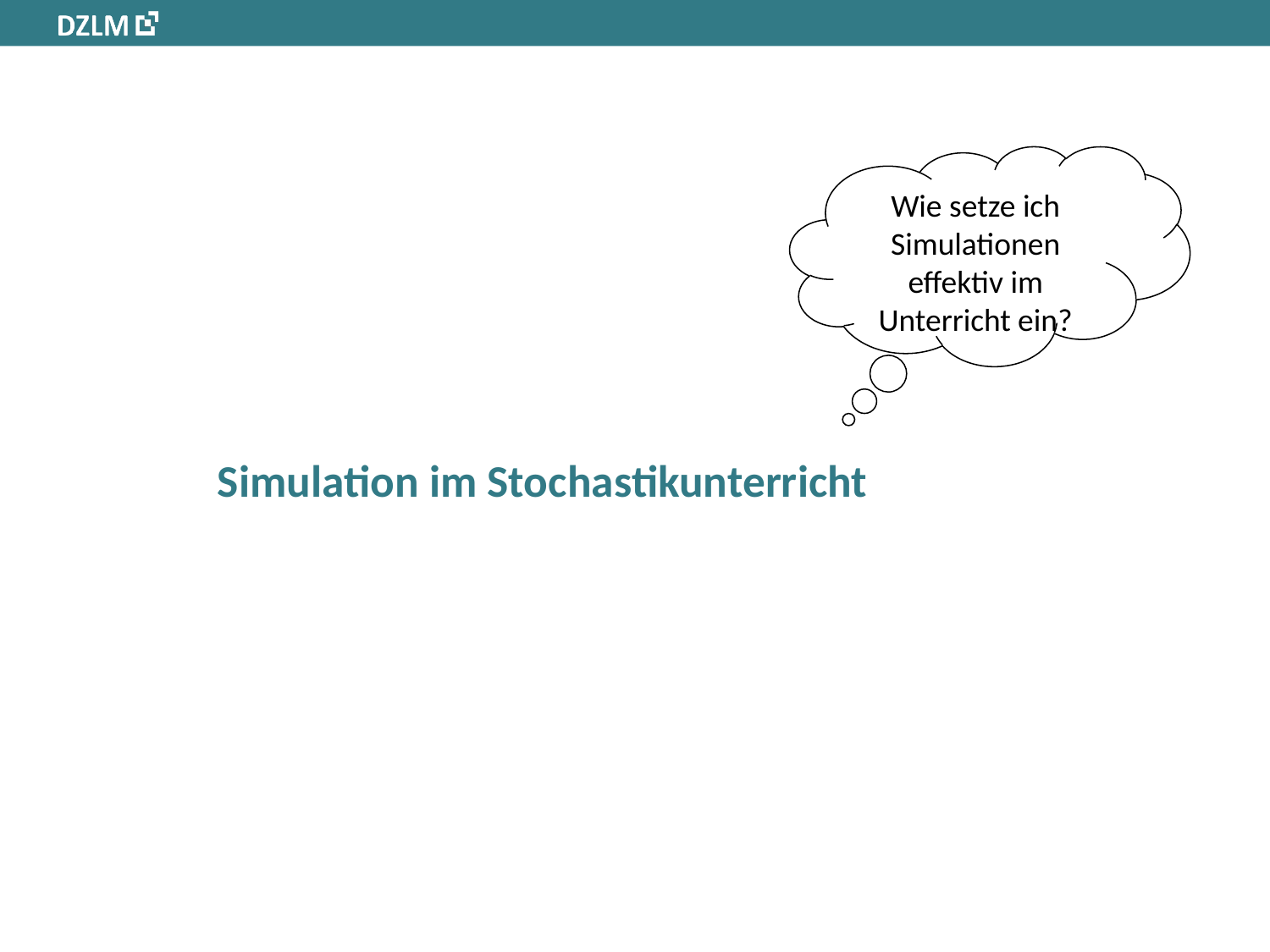

Wie setze ich Simulationen effektiv im Unterricht ein?
# Simulation im Stochastikunterricht
Können/sollen Schülerinnen und Schüler selbst simulieren lernen?